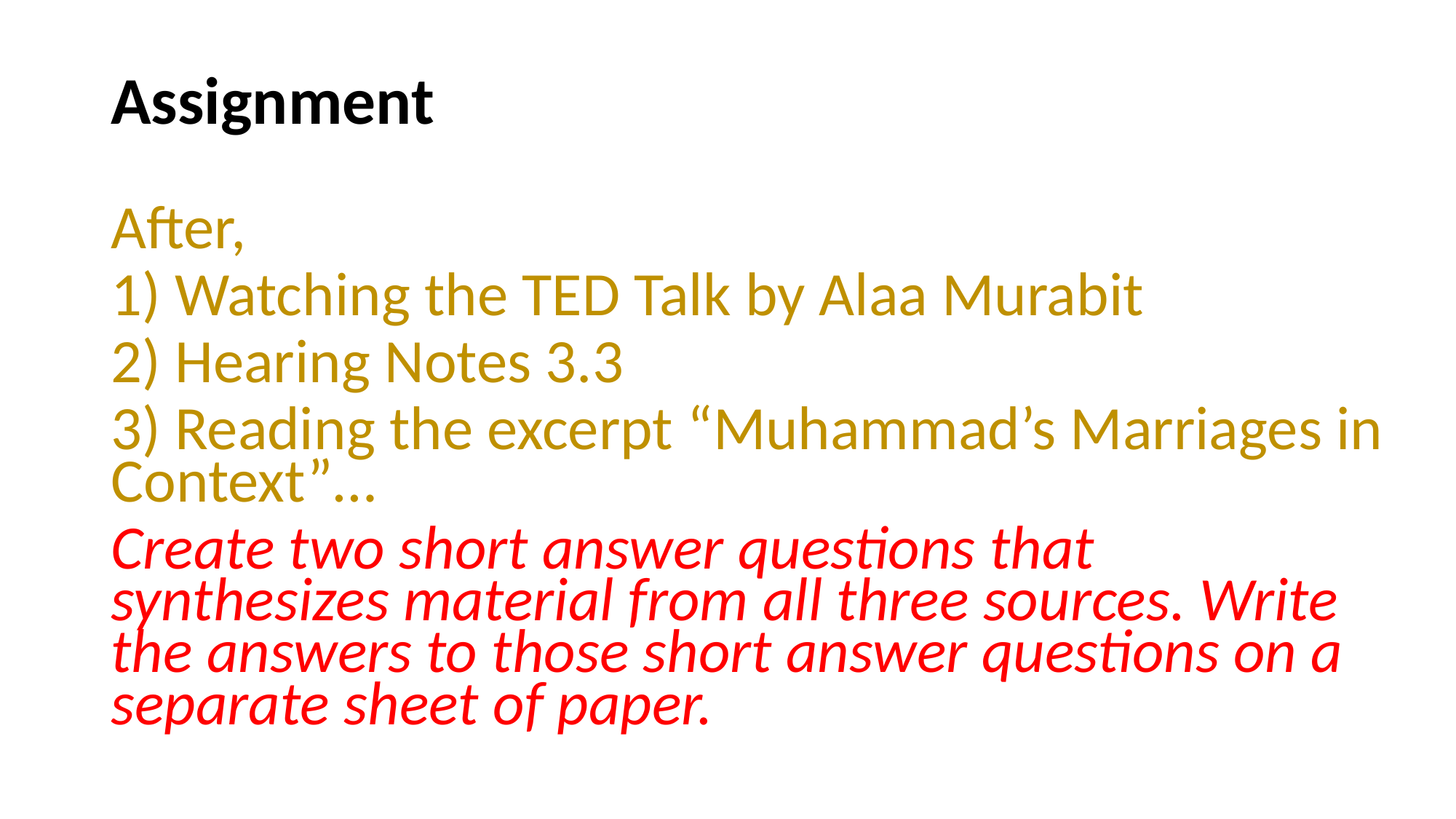

# Assignment
After,
1) Watching the TED Talk by Alaa Murabit
2) Hearing Notes 3.3
3) Reading the excerpt “Muhammad’s Marriages in Context”…
Create two short answer questions that synthesizes material from all three sources. Write the answers to those short answer questions on a separate sheet of paper.